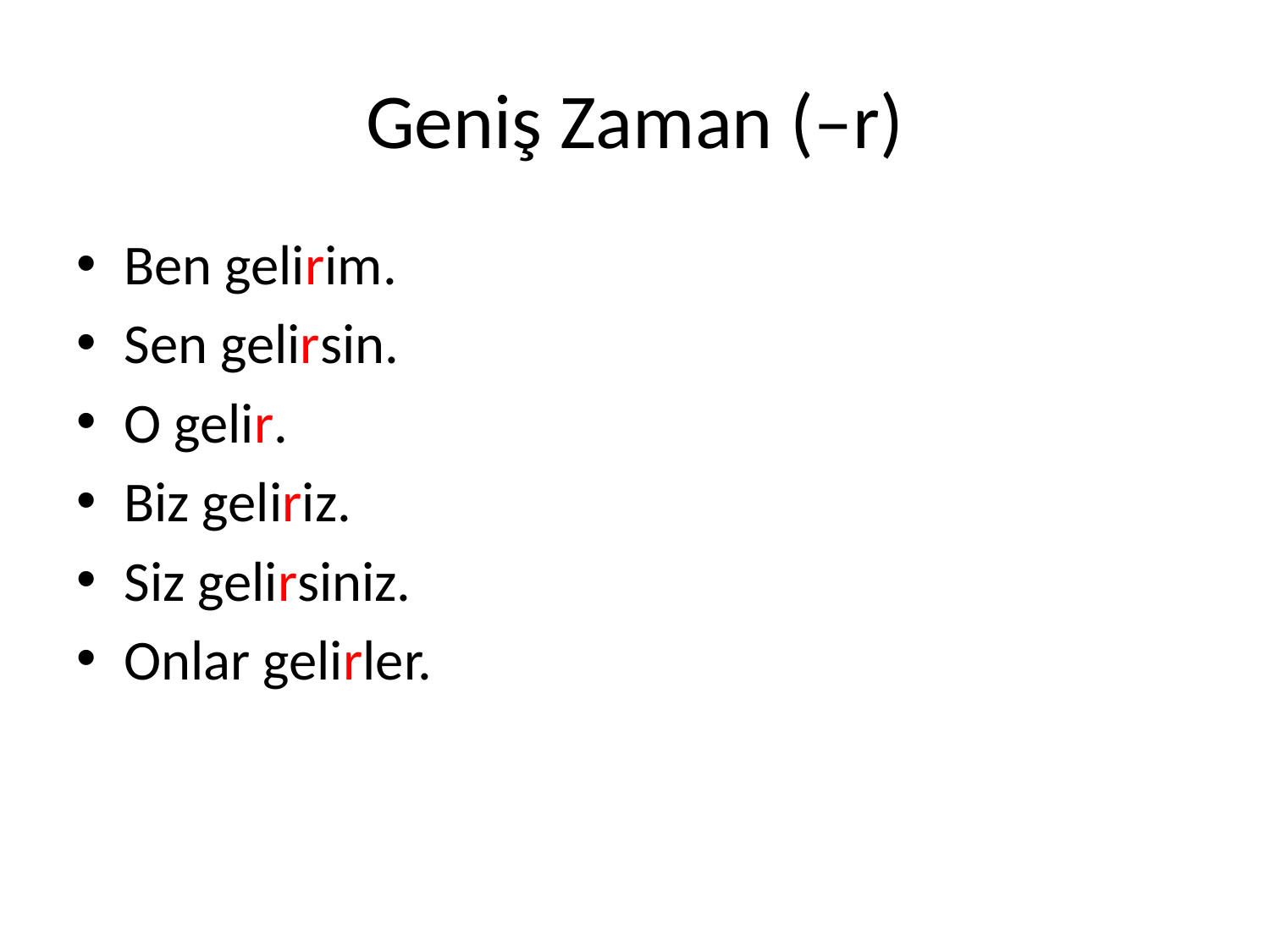

# Geniş Zaman (–r)
Ben gelirim.
Sen gelirsin.
O gelir.
Biz geliriz.
Siz gelirsiniz.
Onlar gelirler.